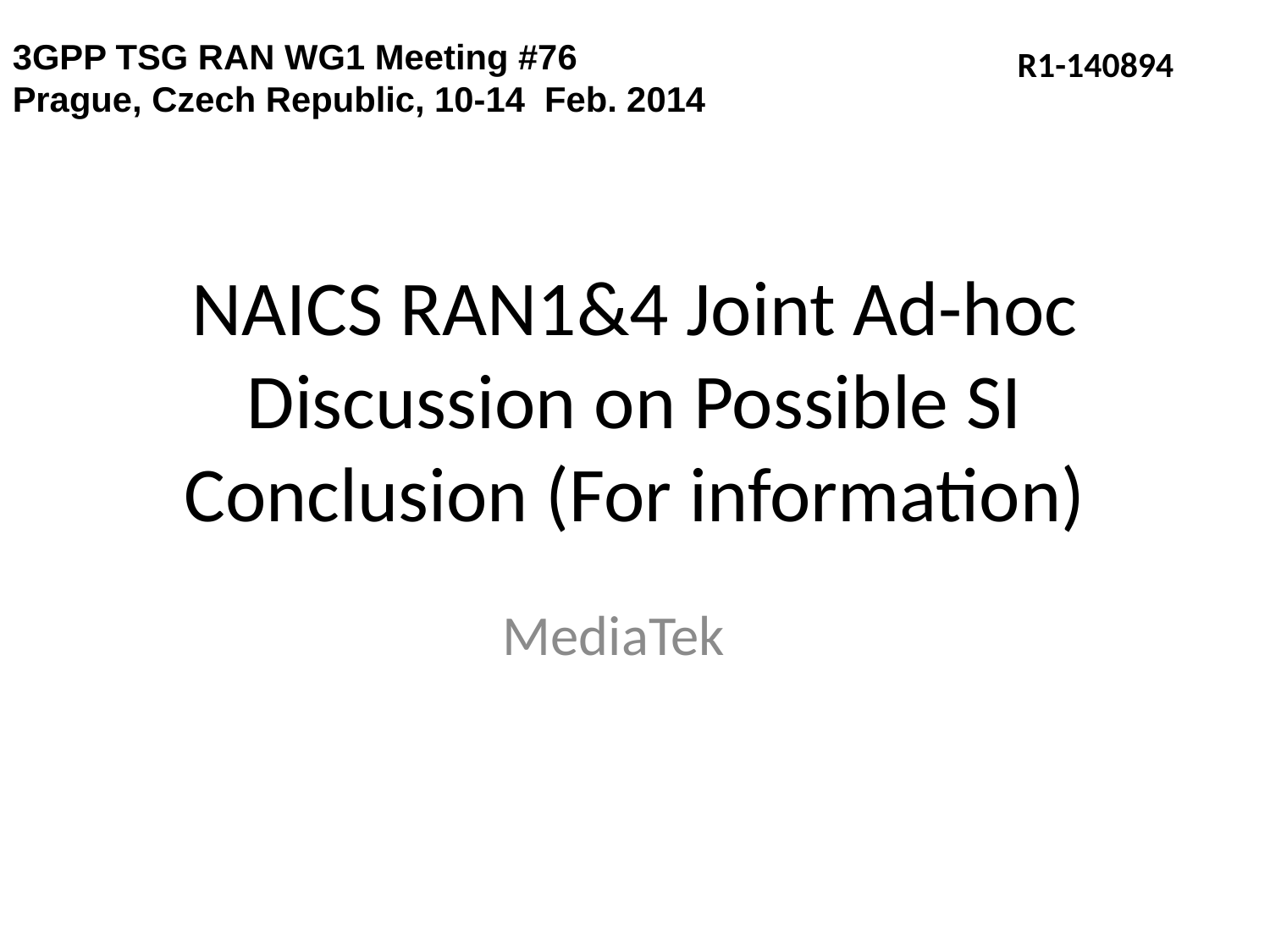

3GPP TSG RAN WG1 Meeting #76
Prague, Czech Republic, 10-14  Feb. 2014
R1-140894
# NAICS RAN1&4 Joint Ad-hoc Discussion on Possible SI Conclusion (For information)
MediaTek